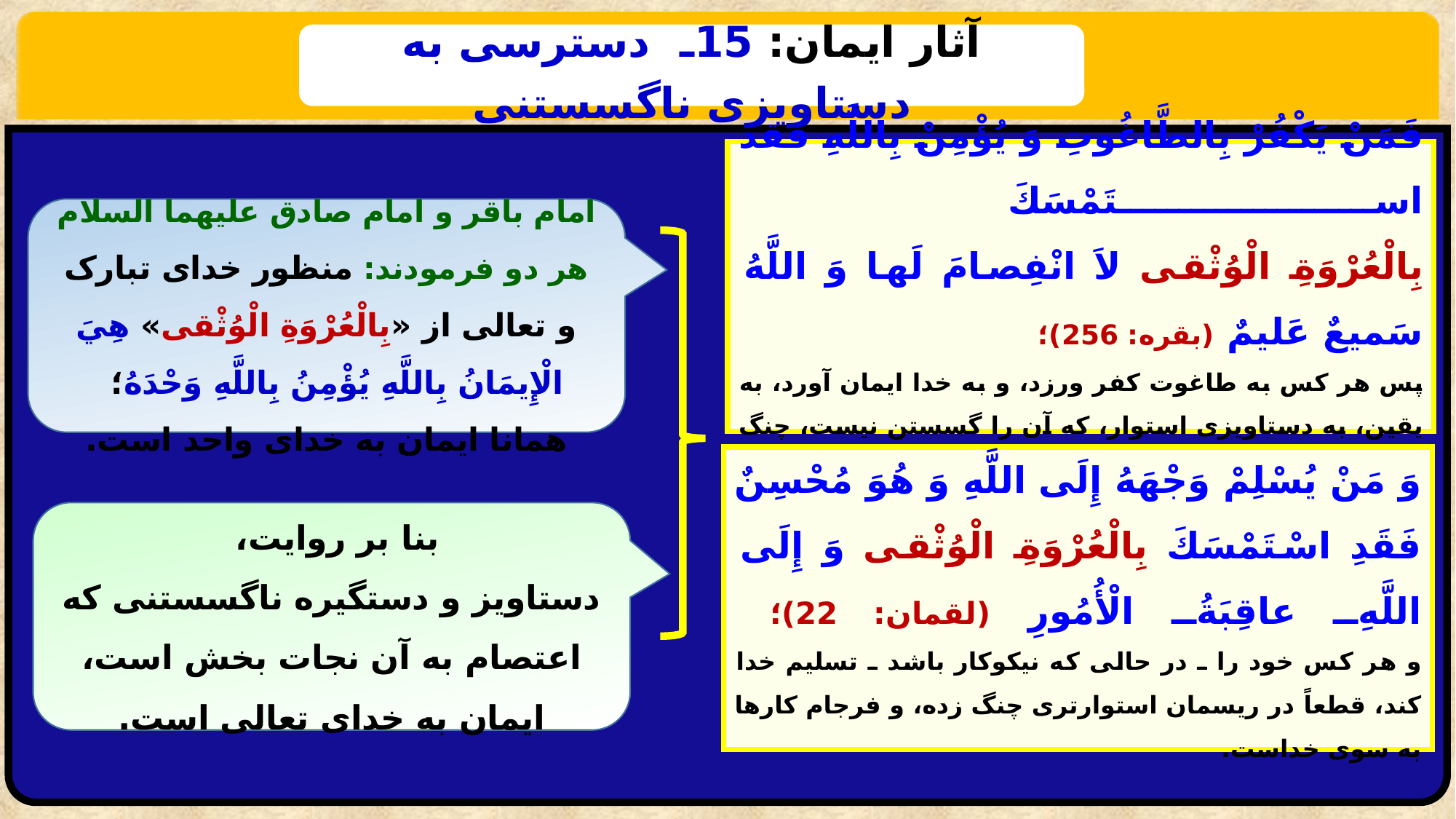

آثار ایمان: 15ـ  دسترسی به دستاویزی ناگسستنی

فَمَنْ يَكْفُرْ بِالطَّاغُوتِ وَ يُؤْمِنْ بِاللَّهِ فقد استَمْسَكَ
بِالْعُرْوَةِ الْوُثْقى‏ لاَ انْفِصامَ لَها وَ اللَّهُ سَميعٌ عَليمٌ (بقره: 256)؛
پس هر كس به طاغوت كفر ورزد، و به خدا ايمان آورد، به يقين، به دستاويزى استوار، كه آن را گسستن نيست، چنگ زده است. و خداوند شنواىِ داناست.
امام باقر و امام صادق علیهما السلام هر دو فرمودند: منظور خدای تبارک و تعالی از «بِالْعُرْوَةِ الْوُثْقى»‏ هِيَ الْإِيمَانُ بِاللَّهِ يُؤْمِنُ بِاللَّهِ وَحْدَهُ‏؛
همانا ایمان به خدای واحد است.

وَ مَنْ يُسْلِمْ وَجْهَهُ إِلَى اللَّهِ وَ هُوَ مُحْسِنٌ فَقَدِ اسْتَمْسَكَ بِالْعُرْوَةِ الْوُثْقى‏ وَ إِلَى اللَّهِ عاقِبَةُ الْأُمُورِ (لقمان: 22)؛
و هر كس خود را ـ در حالى كه نيكوكار باشد ـ تسليم خدا كند، قطعاً در ريسمان‏ استوارترى چنگ زده، و فرجام كارها به سوى خداست.
بنا بر روایت،
دستاویز و دستگیره ناگسستنی که اعتصام به آن نجات بخش است، ایمان به خدای تعالی است.